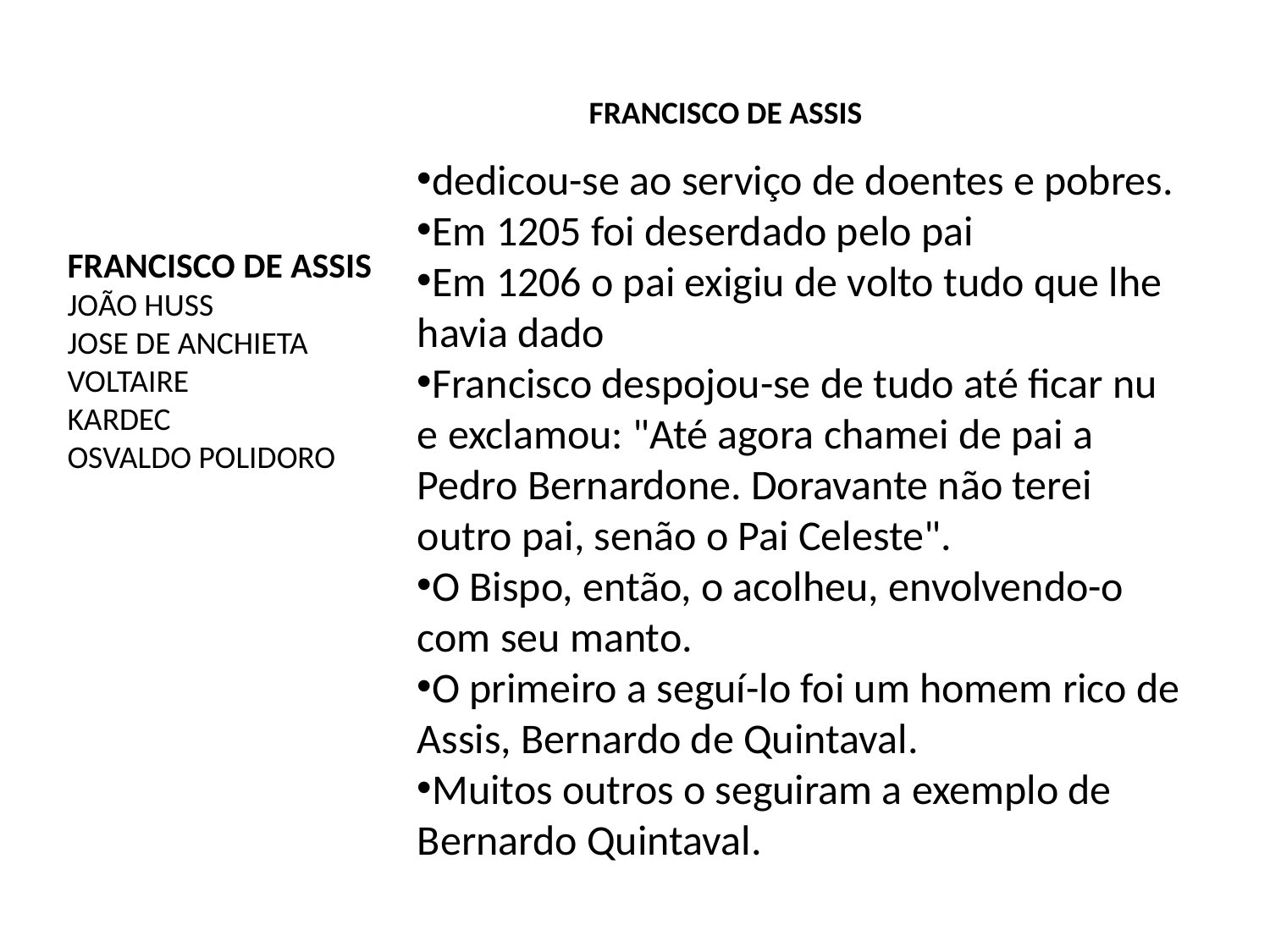

FRANCISCO DE ASSIS
dedicou-se ao serviço de doentes e pobres.
Em 1205 foi deserdado pelo pai
Em 1206 o pai exigiu de volto tudo que lhe havia dado
Francisco despojou-se de tudo até ficar nu e exclamou: "Até agora chamei de pai a Pedro Bernardone. Doravante não terei outro pai, senão o Pai Celeste".
O Bispo, então, o acolheu, envolvendo-o com seu manto.
O primeiro a seguí-lo foi um homem rico de Assis, Bernardo de Quintaval.
Muitos outros o seguiram a exemplo de Bernardo Quintaval.
FRANCISCO DE ASSIS
JOÃO HUSS
JOSE DE ANCHIETA
VOLTAIRE
KARDEC
OSVALDO POLIDORO